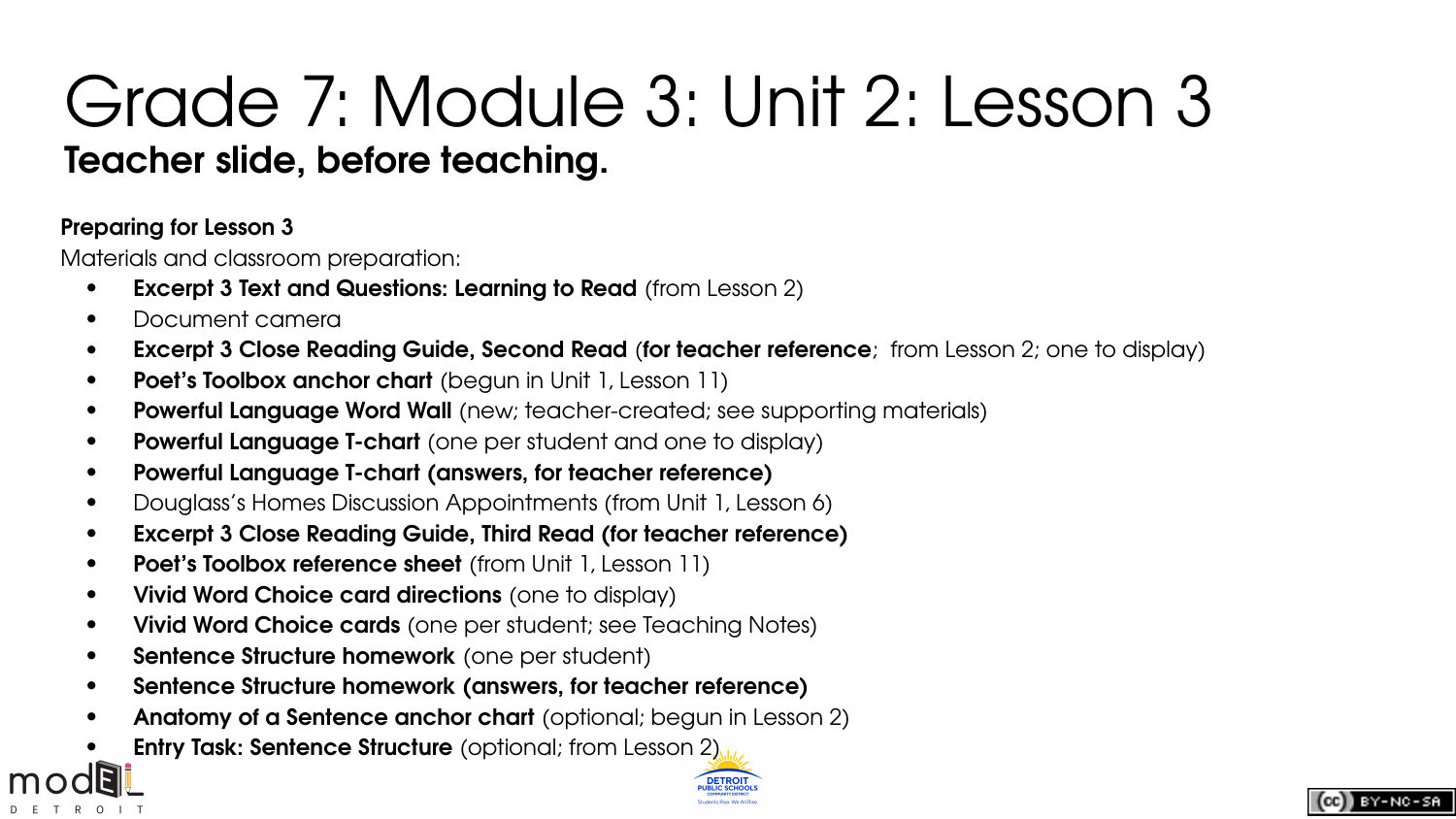

Grade 7: Module 3: Unit 2: Lesson 3
Teacher slide, before teaching.

Preparing for Lesson 3
Materials and classroom preparation:
Excerpt 3 Text and Questions: Learning to Read (from Lesson 2)
Document camera
Excerpt 3 Close Reading Guide, Second Read (for teacher reference;  from Lesson 2; one to display)
Poet’s Toolbox anchor chart (begun in Unit 1, Lesson 11)
Powerful Language Word Wall (new; teacher-created; see supporting materials)
Powerful Language T-chart (one per student and one to display)
Powerful Language T-chart (answers, for teacher reference)
Douglass’s Homes Discussion Appointments (from Unit 1, Lesson 6)
Excerpt 3 Close Reading Guide, Third Read (for teacher reference)
Poet’s Toolbox reference sheet (from Unit 1, Lesson 11)
Vivid Word Choice card directions (one to display)
Vivid Word Choice cards (one per student; see Teaching Notes)
Sentence Structure homework (one per student)
Sentence Structure homework (answers, for teacher reference)
Anatomy of a Sentence anchor chart (optional; begun in Lesson 2)
Entry Task: Sentence Structure (optional; from Lesson 2)